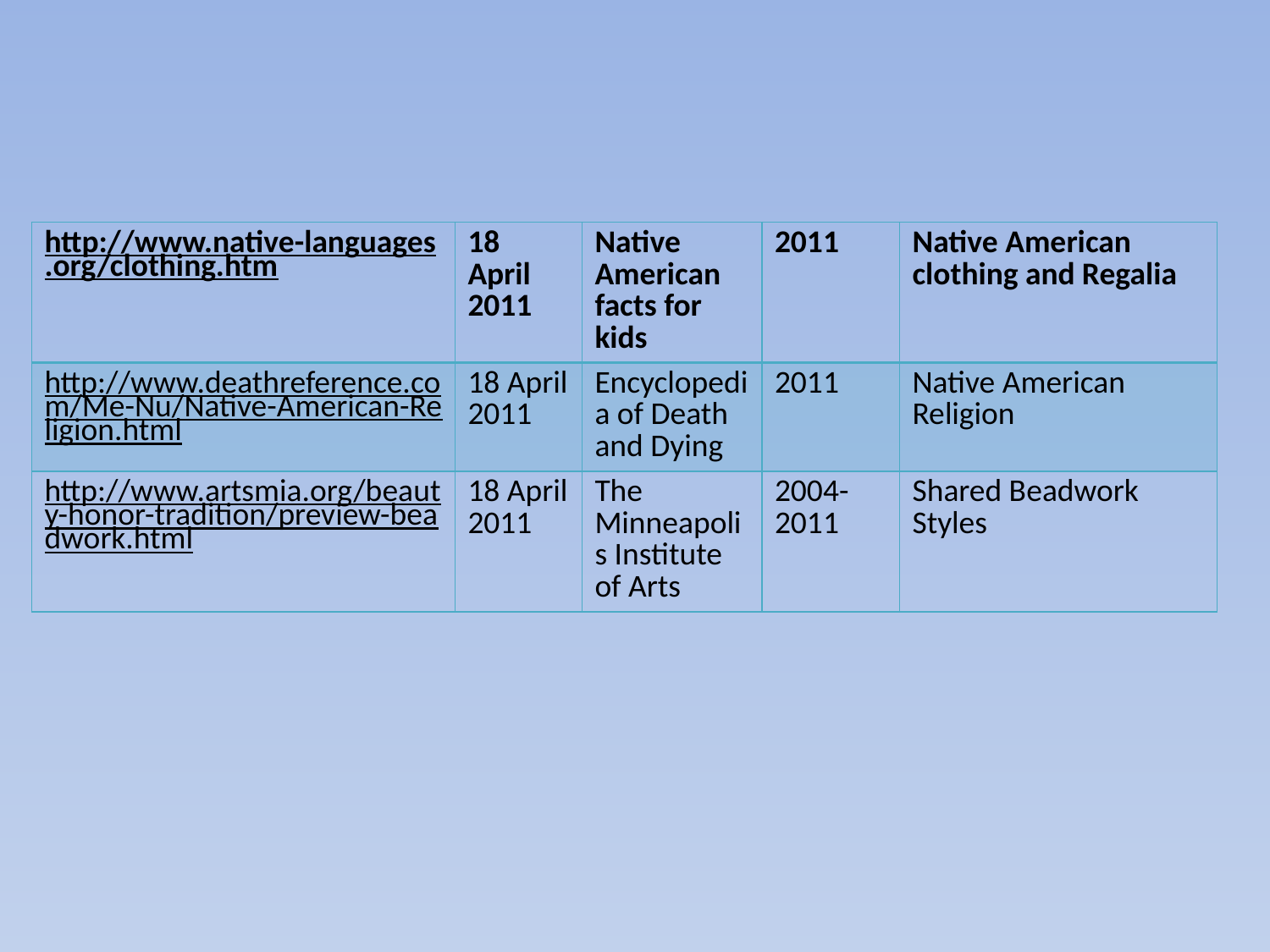

| http://www.native-languages.org/clothing.htm | 18 April 2011 | Native American facts for kids | 2011 | Native American clothing and Regalia |
| --- | --- | --- | --- | --- |
| http://www.deathreference.com/Me-Nu/Native-American-Religion.html | 18 April 2011 | Encyclopedia of Death and Dying | 2011 | Native American Religion |
| http://www.artsmia.org/beauty-honor-tradition/preview-beadwork.html | 18 April 2011 | The Minneapolis Institute of Arts | 2004- 2011 | Shared Beadwork Styles |